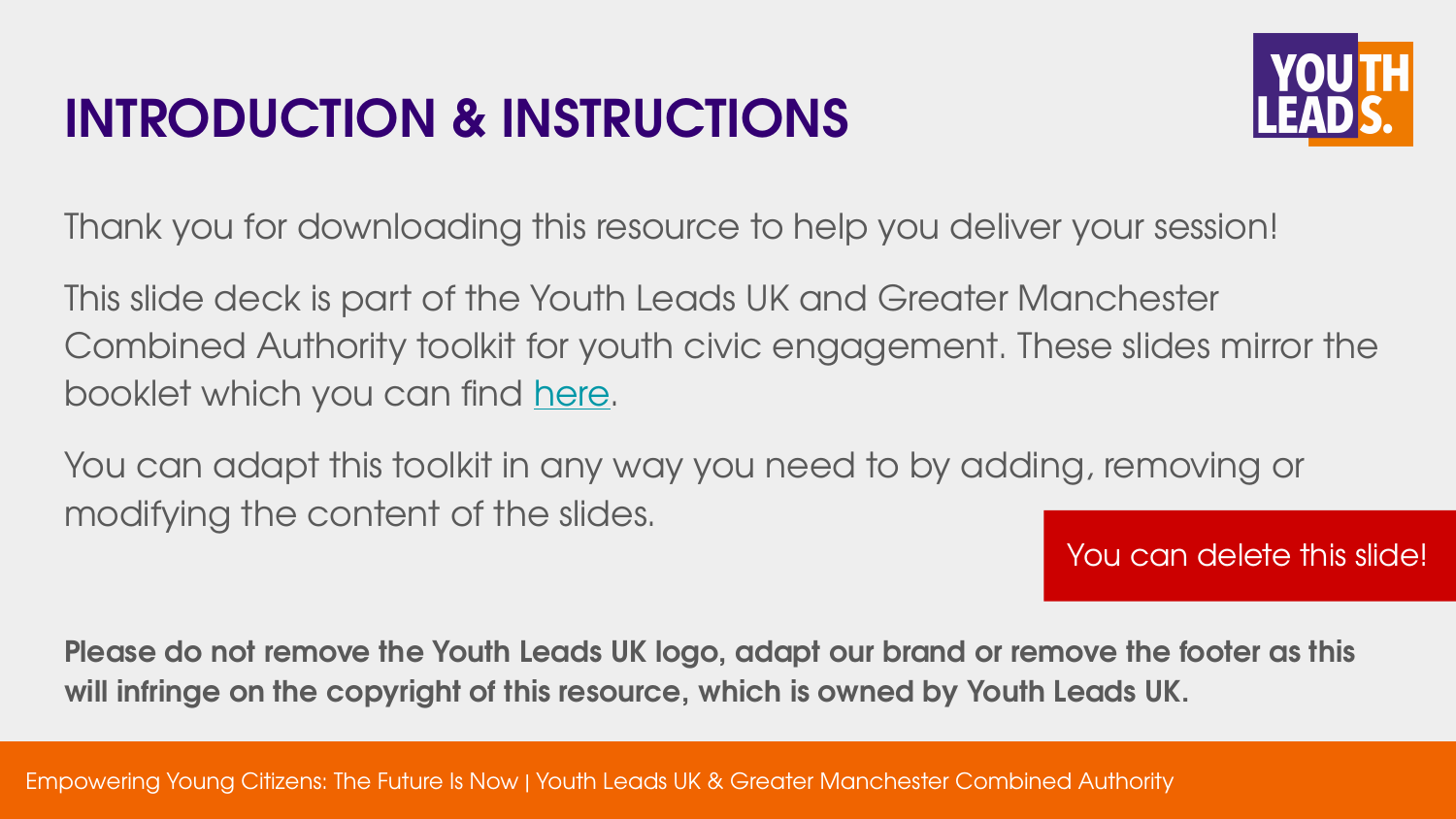

# INTRODUCTION & INSTRUCTIONS
Thank you for downloading this resource to help you deliver your session!
This slide deck is part of the Youth Leads UK and Greater Manchester Combined Authority toolkit for youth civic engagement. These slides mirror the booklet which you can find here.
You can adapt this toolkit in any way you need to by adding, removing or modifying the content of the slides.

Please do not remove the Youth Leads UK logo, adapt our brand or remove the footer as this will infringe on the copyright of this resource, which is owned by Youth Leads UK.

You can delete this slide!